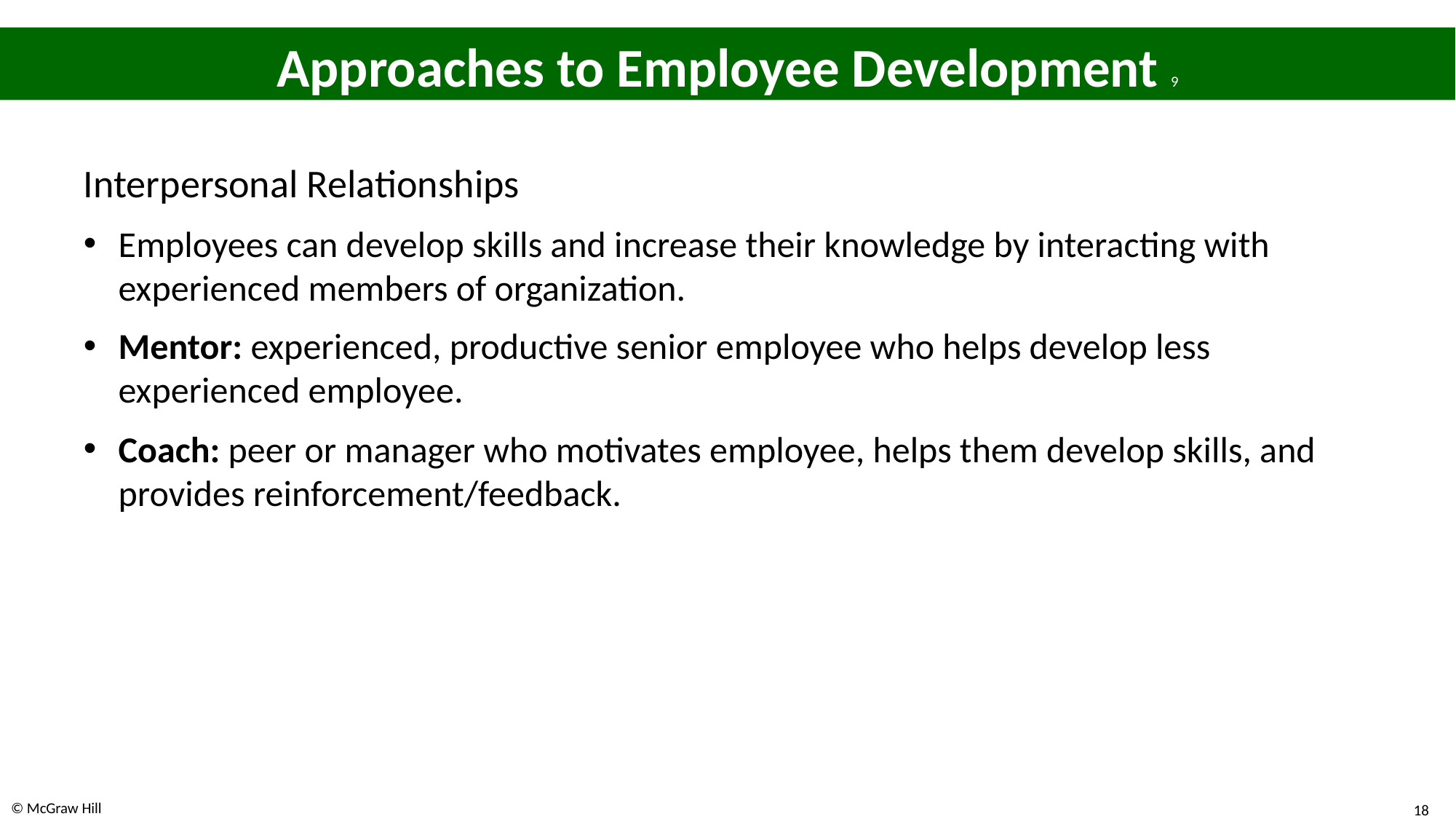

# Approaches to Employee Development 9
Interpersonal Relationships
Employees can develop skills and increase their knowledge by interacting with experienced members of organization.
Mentor: experienced, productive senior employee who helps develop less experienced employee.
Coach: peer or manager who motivates employee, helps them develop skills, and provides reinforcement/feedback.